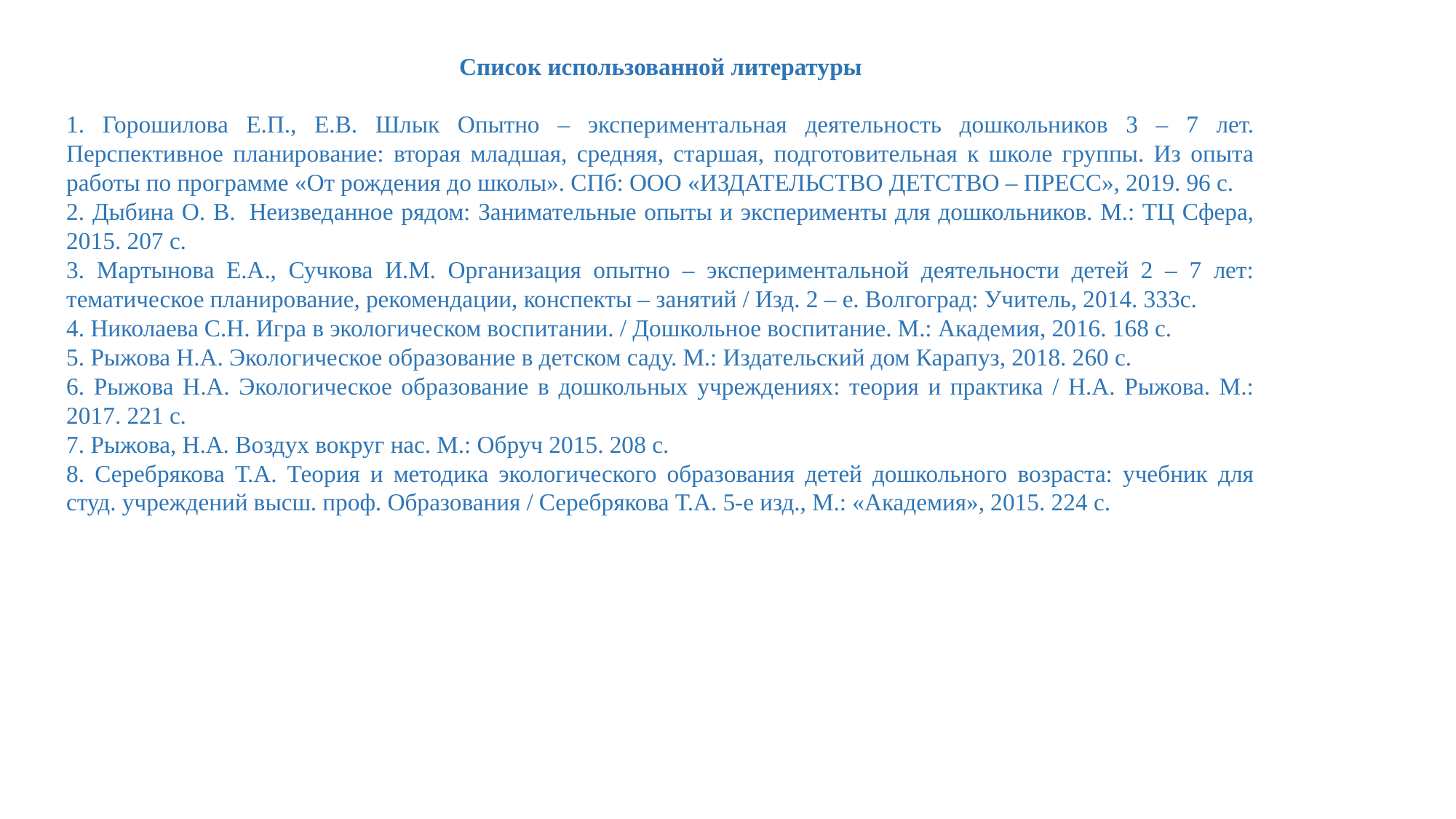

Список использованной литературы

1. Горошилова Е.П., Е.В. Шлык Опытно – экспериментальная деятельность дошкольников 3 – 7 лет. Перспективное планирование: вторая младшая, средняя, старшая, подготовительная к школе группы. Из опыта работы по программе «От рождения до школы». СПб: ООО «ИЗДАТЕЛЬСТВО ДЕТСТВО – ПРЕСС», 2019. 96 с.
2. Дыбина О. В.  Неизведанное рядом: Занимательные опыты и эксперименты для дошкольников. М.: ТЦ Сфера, 2015. 207 с.
3. Мартынова Е.А., Сучкова И.М. Организация опытно – экспериментальной деятельности детей 2 – 7 лет: тематическое планирование, рекомендации, конспекты – занятий / Изд. 2 – е. Волгоград: Учитель, 2014. 333с.
4. Николаева С.Н. Игра в экологическом воспитании. / Дошкольное воспитание. М.: Академия, 2016. 168 с.
5. Рыжова Н.А. Экологическое образование в детском саду. М.: Издательский дом Карапуз, 2018. 260 с.
6. Рыжова Н.А. Экологическое образование в дошкольных учреждениях: теория и практика / Н.А. Рыжова. М.: 2017. 221 с.
7. Рыжова, Н.А. Воздух вокруг нас. М.: Обруч 2015. 208 с.
8. Серебрякова Т.А. Теория и методика экологического образования детей дошкольного возраста: учебник для студ. учреждений высш. проф. Образования / Серебрякова Т.А. 5-е изд., М.: «Академия», 2015. 224 с.